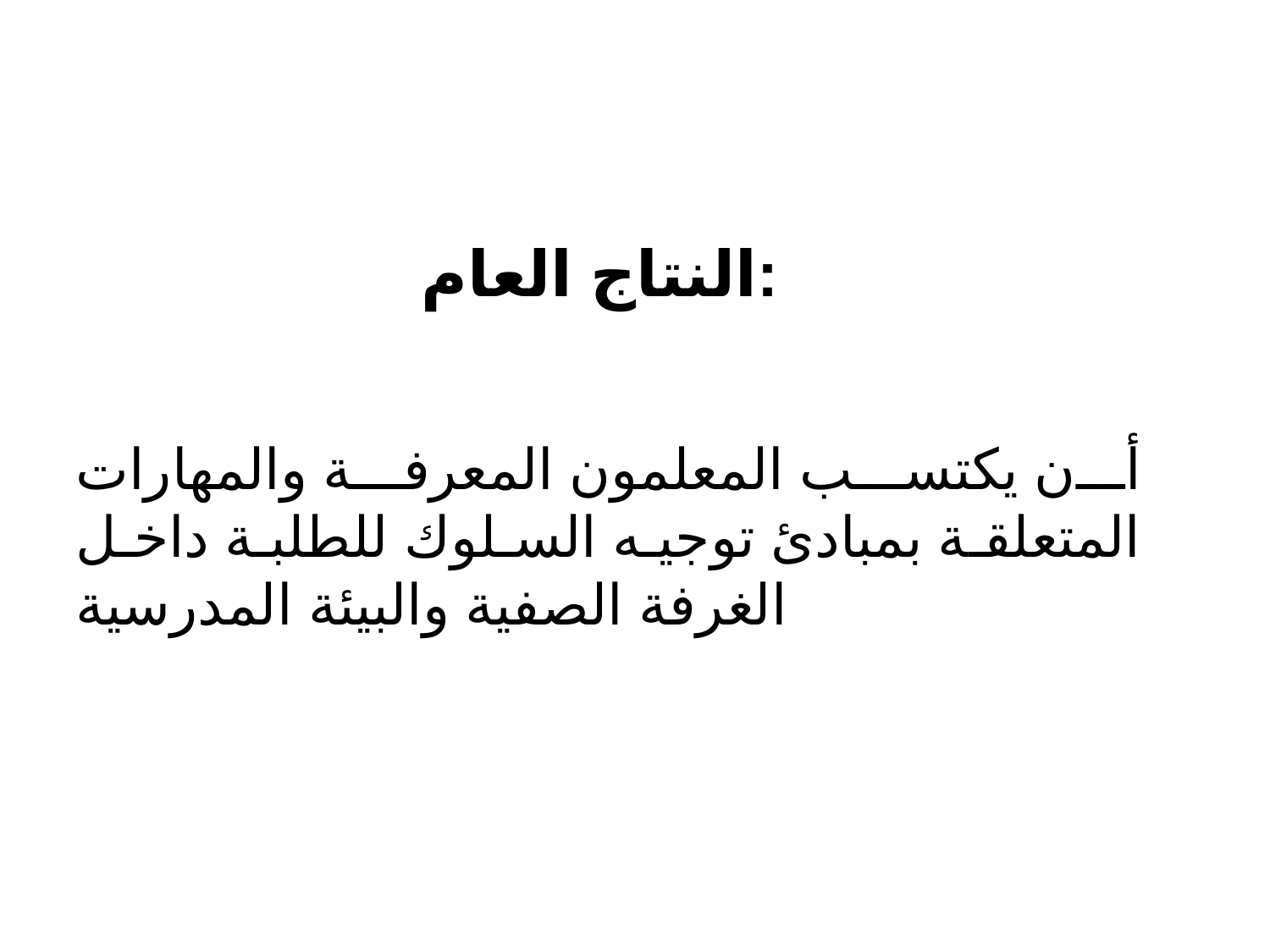

النتاج العام:

أن يكتسب المعلمون المعرفة والمهارات المتعلقة بمبادئ توجيه السلوك للطلبة داخل الغرفة الصفية والبيئة المدرسية